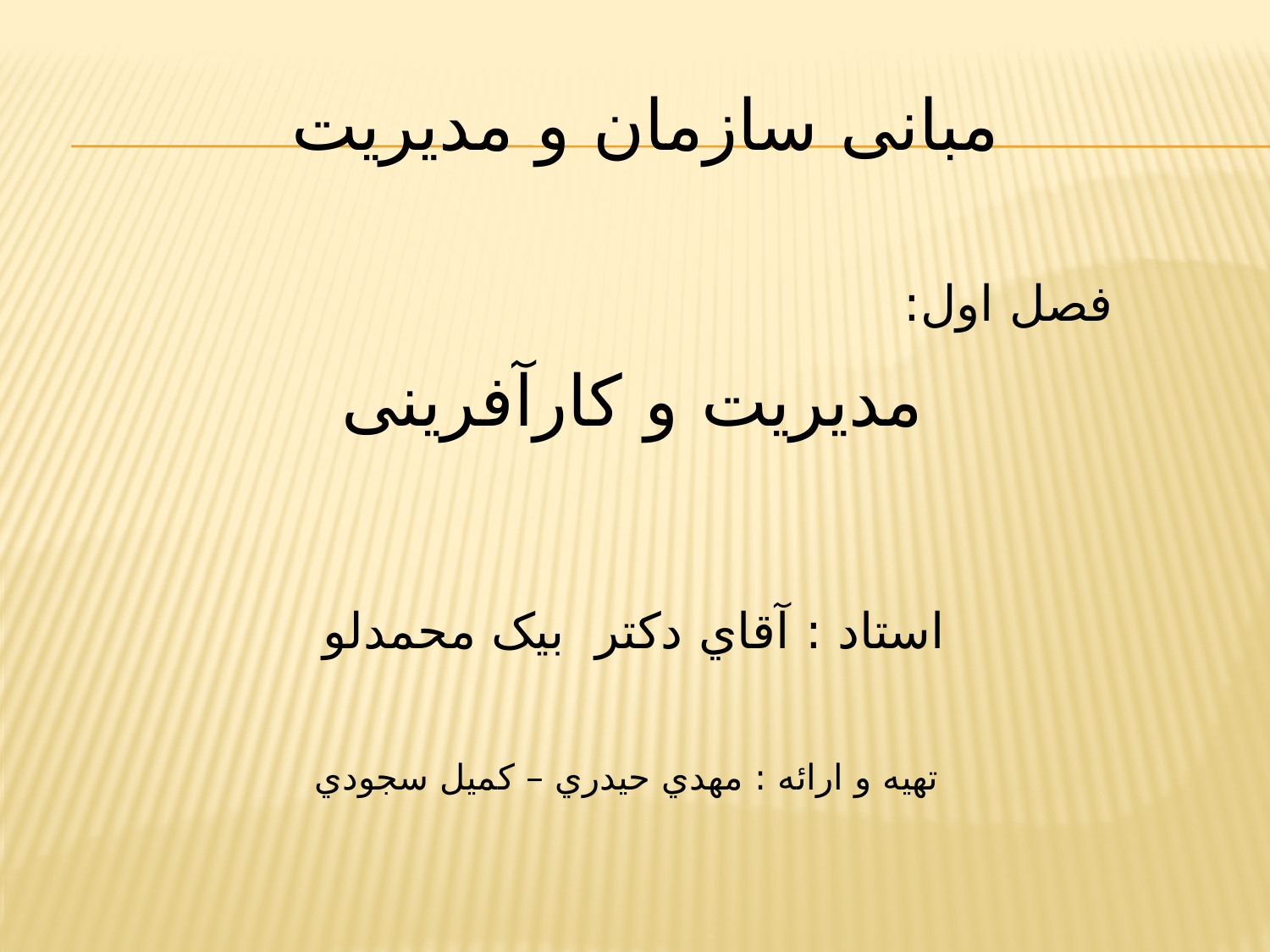

# مبانی سازمان و مدیریت
فصل اول:
مدیریت و کارآفرینی
استاد : آقاي دكتر  بیک محمدلو
تهيه و ارائه : مهدي حيدري – كميل سجودي